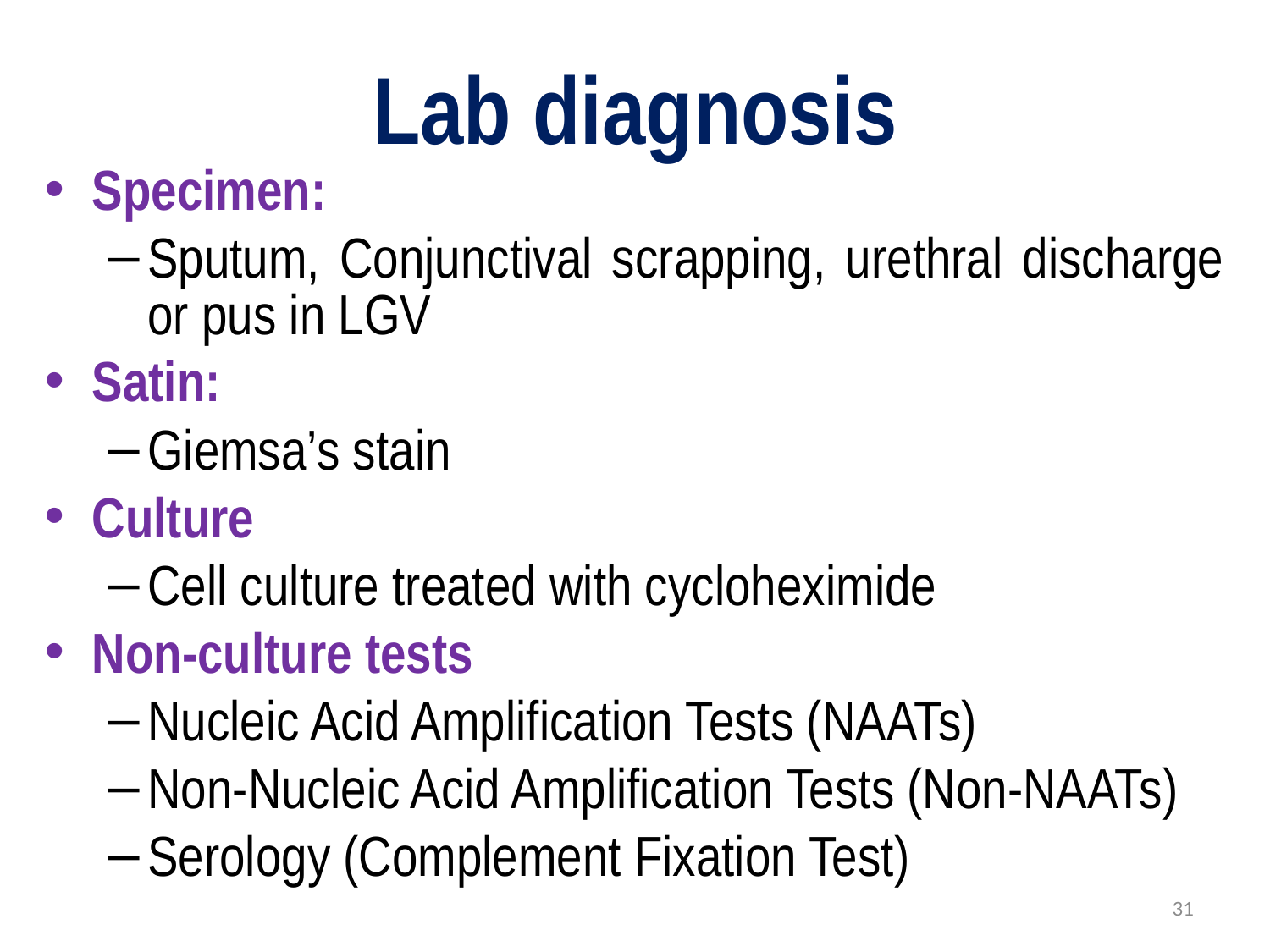

# Lab diagnosis
Specimen:
Sputum, Conjunctival scrapping, urethral discharge or pus in LGV
Satin:
Giemsa’s stain
Culture
Cell culture treated with cycloheximide
Non-culture tests
Nucleic Acid Amplification Tests (NAATs)
Non-Nucleic Acid Amplification Tests (Non-NAATs)
Serology (Complement Fixation Test)

31